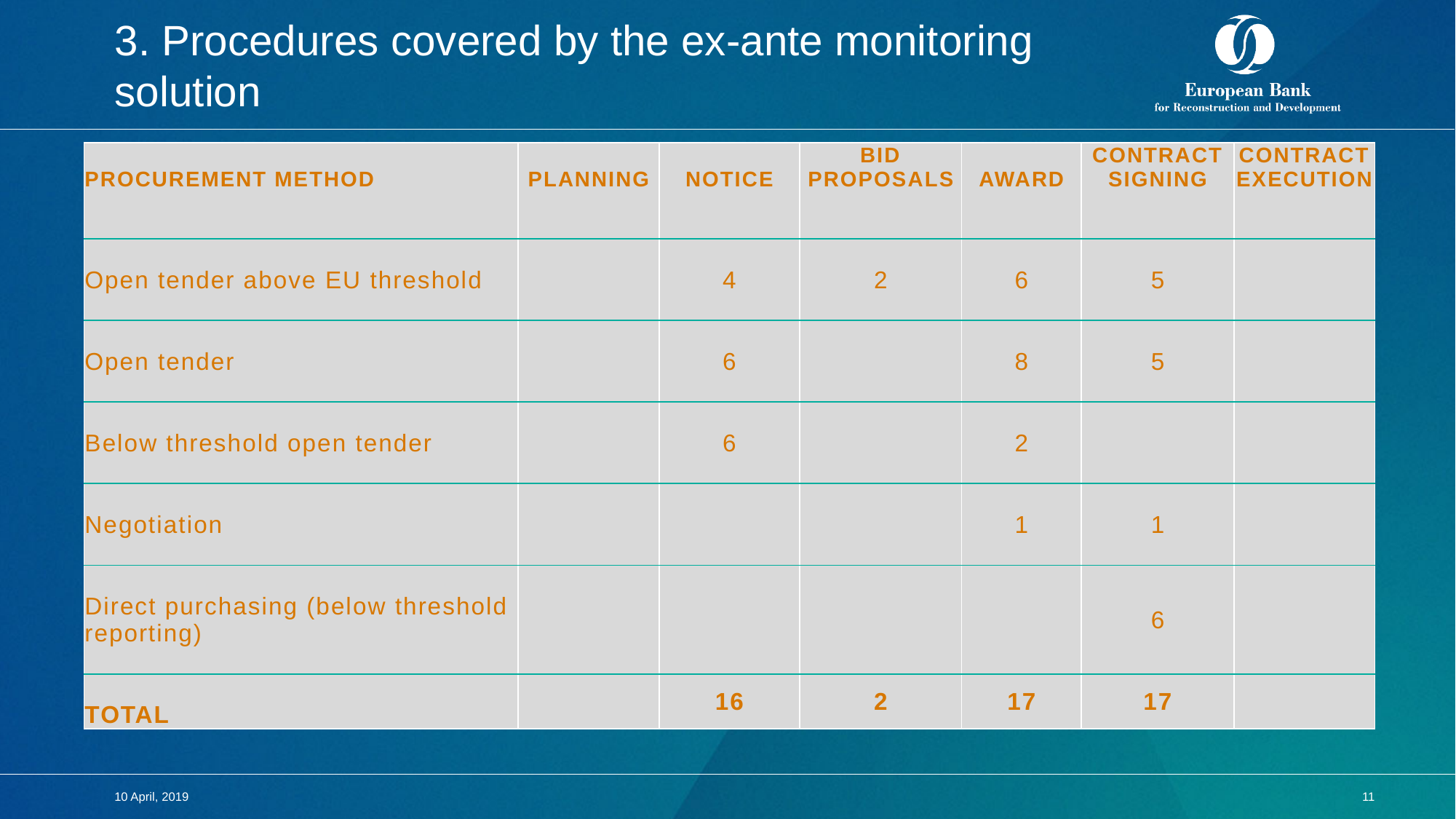

# 3. Procedures covered by the ex-ante monitoring solution
| PROCUREMENT METHOD | PLANNING | NOTICE | BID PROPOSALS | AWARD | CONTRACT SIGNING | CONTRACT EXECUTION |
| --- | --- | --- | --- | --- | --- | --- |
| Open tender above EU threshold |  | 4 | 2 | 6 | 5 |  |
| Open tender |  | 6 |  | 8 | 5 |  |
| Below threshold open tender |  | 6 |  | 2 |  |  |
| Negotiation |  |  |  | 1 | 1 |  |
| Direct purchasing (below threshold reporting) |  |  |  |  | 6 |  |
| TOTAL |  | 16 | 2 | 17 | 17 |  |

10 April, 2019
11